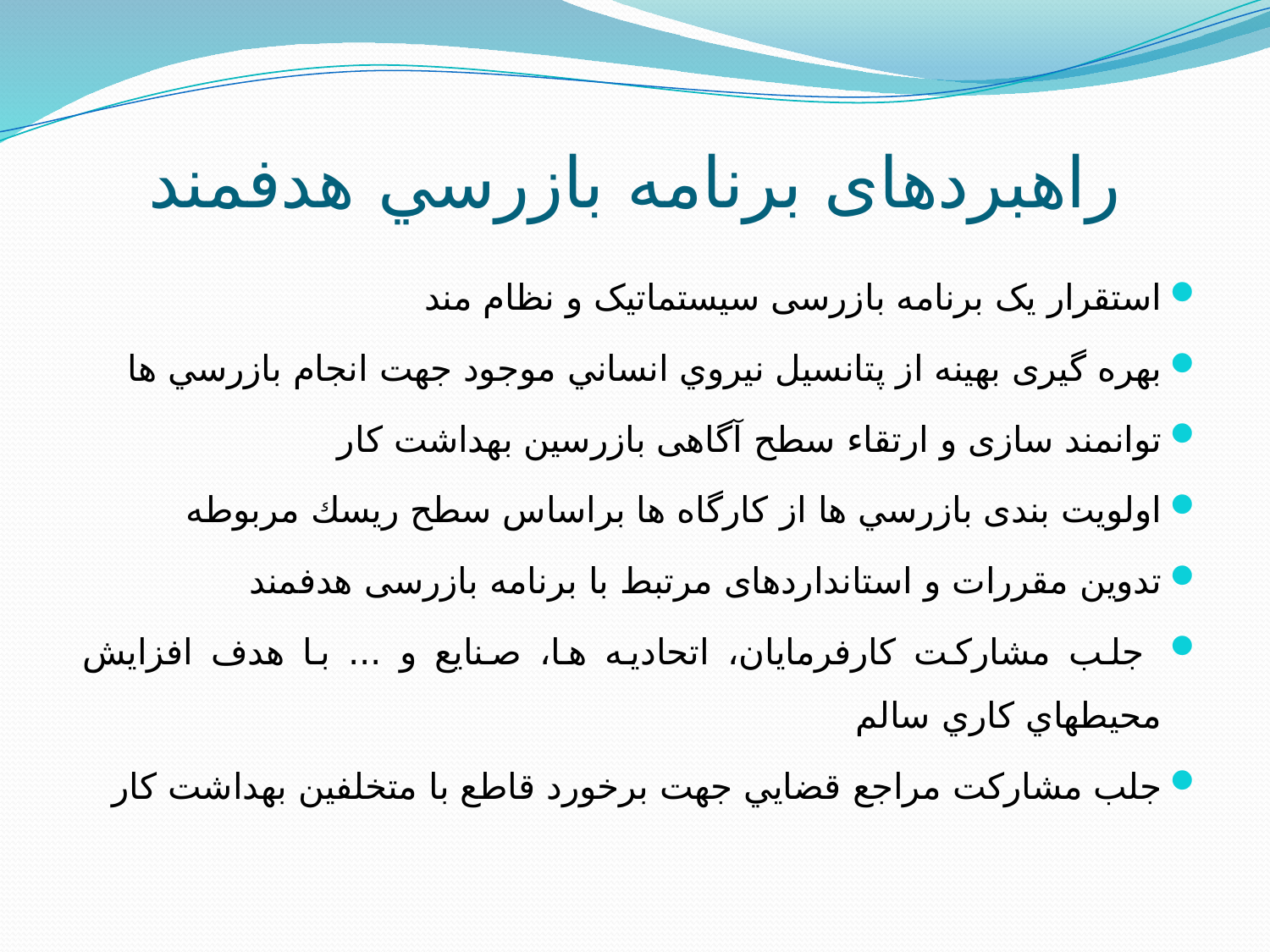

# راهبردهای برنامه بازرسي هدفمند
استقرار یک برنامه بازرسی سیستماتیک و نظام مند
بهره گیری بهينه از پتانسیل نيروي انساني موجود جهت انجام بازرسي ها
توانمند سازی و ارتقاء سطح آگاهی بازرسين بهداشت كار
اولویت بندی بازرسي ها از کارگاه ها براساس سطح ريسك مربوطه
تدوين مقررات و استانداردهای مرتبط با برنامه بازرسی هدفمند
 جلب مشاركت كارفرمايان، اتحاديه ها، صنايع و ... با هدف افزايش محيطهاي كاري سالم
جلب مشاركت مراجع قضايي جهت برخورد قاطع با متخلفين بهداشت كار